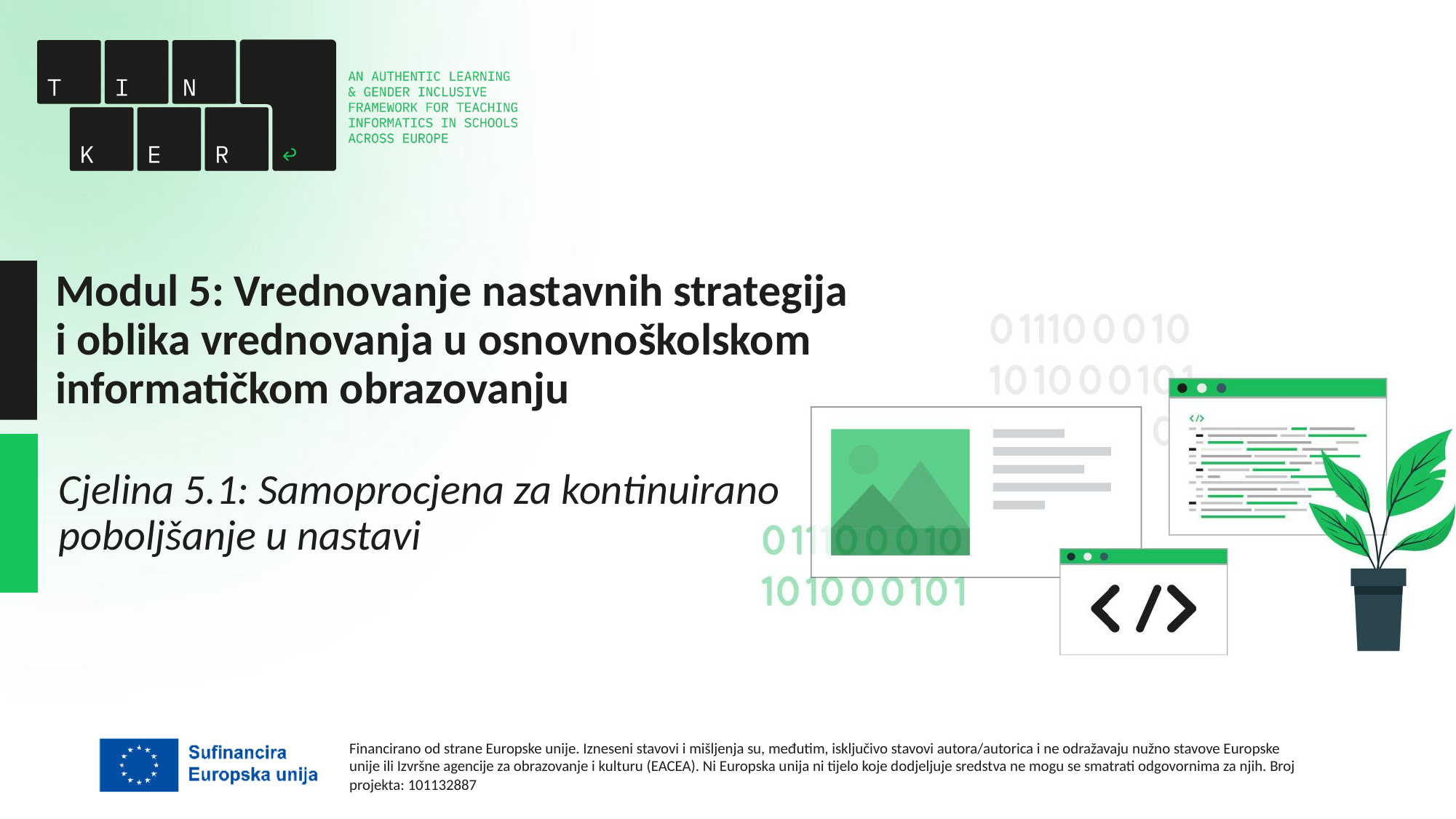

# Modul 5: Vrednovanje nastavnih strategija i oblika vrednovanja u osnovnoškolskom informatičkom obrazovanju
Cjelina 5.1: Samoprocjena za kontinuirano poboljšanje u nastavi